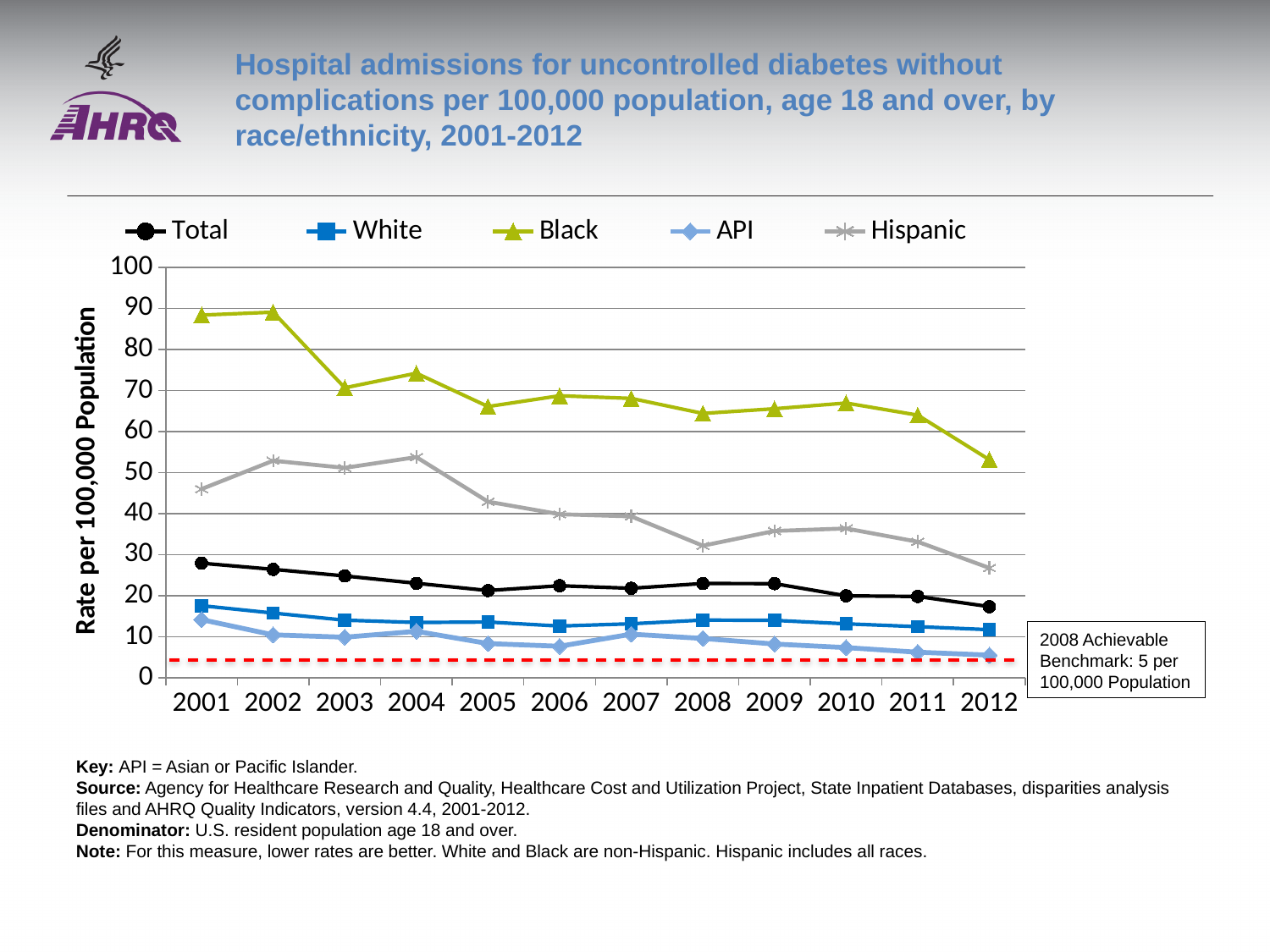

# Hospital admissions for uncontrolled diabetes without complications per 100,000 population, age 18 and over, by race/ethnicity, 2001-2012

### Chart

| Category | Total  | White | Black | API | Hispanic |
|---|---|---|---|---|---|
| 2001 | 27.9 | 17.556 | 88.345 | 14.165 | 45.971 |
| 2002 | 26.4 | 15.75 | 89.051 | 10.444 | 52.882 |
| 2003 | 24.8008 | 14.023 | 70.635 | 9.878 | 51.142 |
| 2004 | 23.0082 | 13.464 | 74.185 | 11.314 | 53.75 |
| 2005 | 21.2466 | 13.578 | 66.074 | 8.337 | 42.888 |
| 2006 | 22.4175 | 12.592 | 68.707 | 7.674 | 39.832 |
| 2007 | 21.7966 | 13.152 | 68.061 | 10.624 | 39.304 |
| 2008 | 22.9571 | 14.053 | 64.389 | 9.573 | 32.165 |
| 2009 | 22.9221 | 13.974 | 65.537 | 8.218 | 35.757 |
| 2010 | 19.9569 | 13.142 | 66.929 | 7.346 | 36.367 |
| 2011 | 19.8113 | 12.448 | 63.984 | 6.227 | 33.123 |
| 2012 | 17.3255 | 11.714 | 53.121 | 5.517 | 26.741 |
2008 Achievable Benchmark: 5 per 100,000 Population
Key: API = Asian or Pacific Islander.
Source: Agency for Healthcare Research and Quality, Healthcare Cost and Utilization Project, State Inpatient Databases, disparities analysis files and AHRQ Quality Indicators, version 4.4, 2001-2012.
Denominator: U.S. resident population age 18 and over.
Note: For this measure, lower rates are better. White and Black are non-Hispanic. Hispanic includes all races.